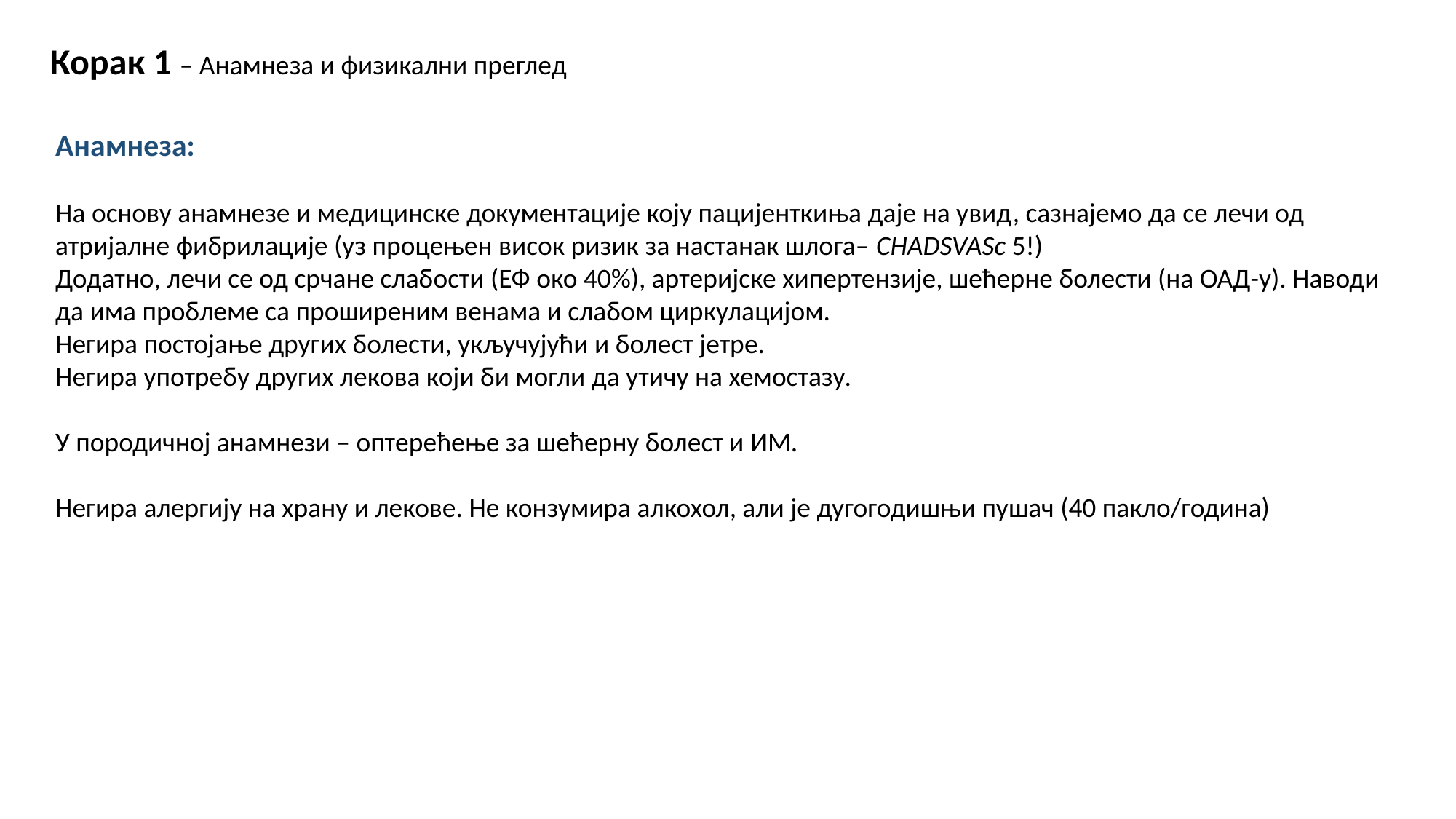

Корак 1 – Анамнеза и физикални преглед
Анамнеза:

На основу анамнезе и медицинске документације коју пацијенткиња даје на увид, сазнајемо да се лечи од
атријалне фибрилације (уз процењен висок ризик за настанак шлога– CHADSVASc 5!)
Додатно, лечи се од срчане слабости (ЕФ око 40%), артеријске хипертензије, шећерне болести (на ОАД-у). Наводи
да има проблеме са проширеним венама и слабом циркулацијом.
Негира постојање других болести, укључујући и болест јетре.
Негира употребу других лекова који би могли да утичу на хемостазу.

У породичној анамнези – оптерећење за шећерну болест и ИМ.

Негира алергију на храну и лекове. Не конзумира алкохол, али је дугогодишњи пушач (40 пакло/година)